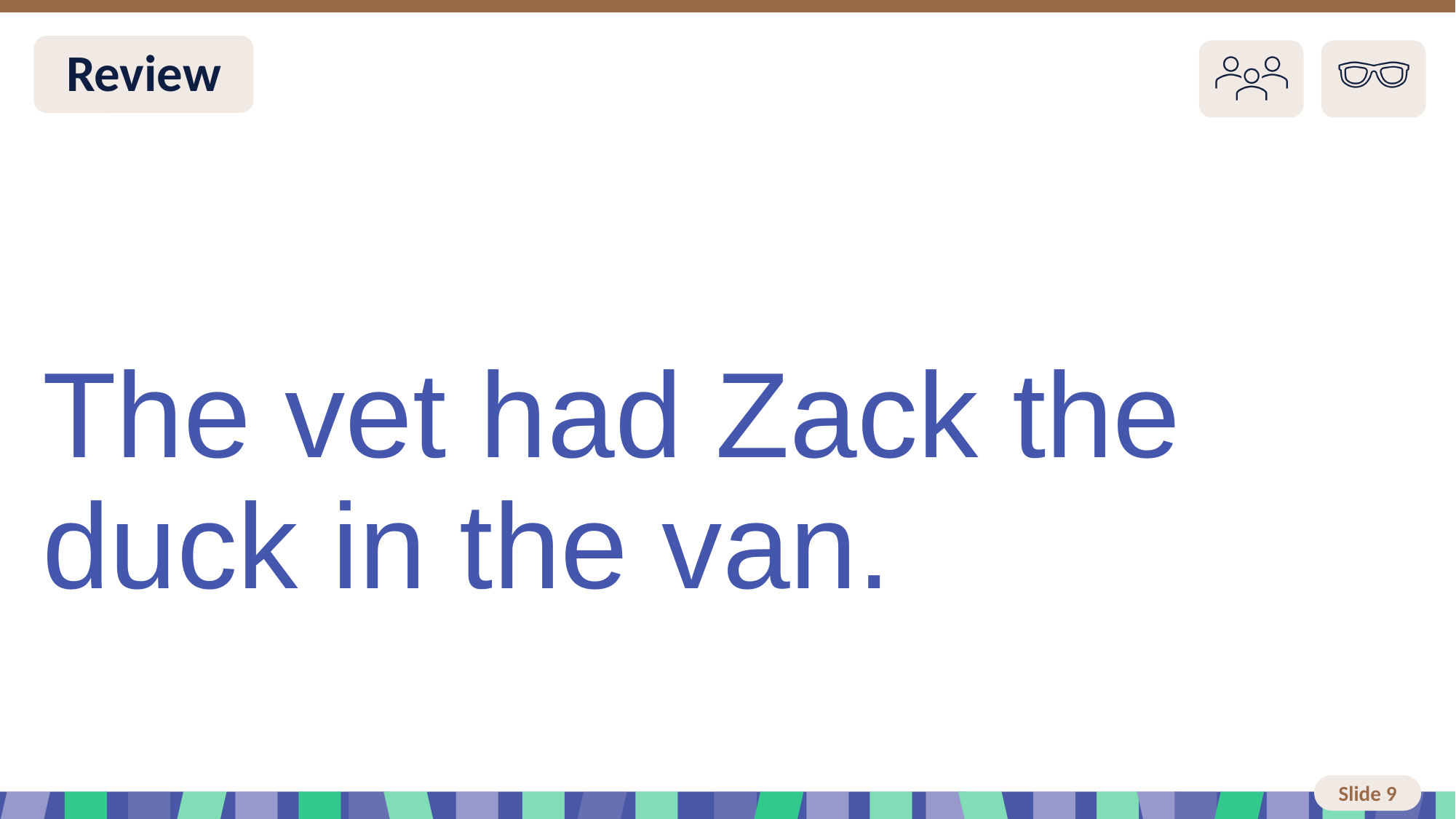

# Slide 9 Review
The vet had Zack the duck in the van.